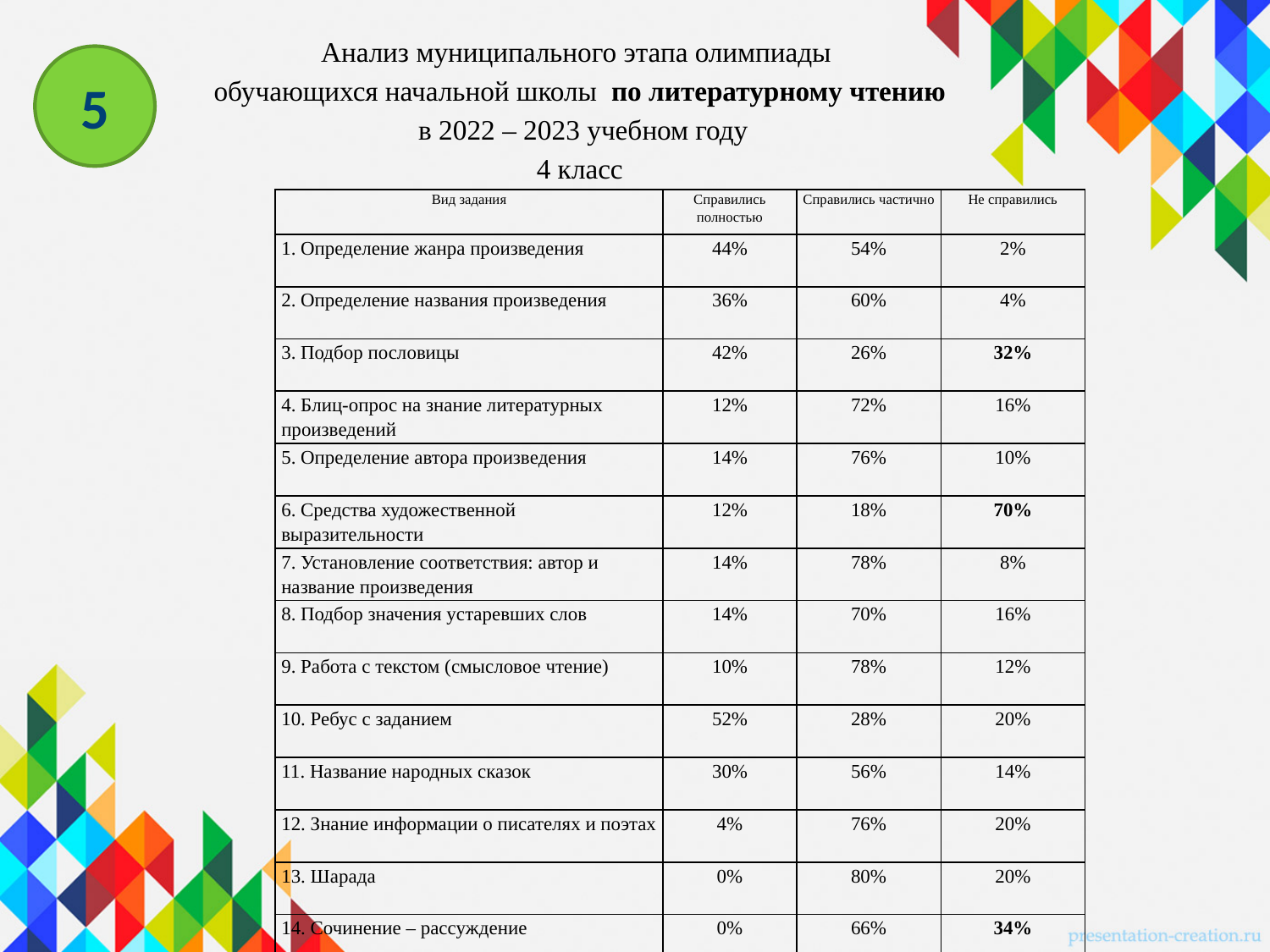

Анализ муниципального этапа олимпиады
обучающихся начальной школы  по литературному чтению
 в 2022 – 2023 учебном году
 4 класс
5
| Вид задания | Справились полностью | Справились частично | Не справились |
| --- | --- | --- | --- |
| 1. Определение жанра произведения | 44% | 54% | 2% |
| 2. Определение названия произведения | 36% | 60% | 4% |
| 3. Подбор пословицы | 42% | 26% | 32% |
| 4. Блиц-опрос на знание литературных произведений | 12% | 72% | 16% |
| 5. Определение автора произведения | 14% | 76% | 10% |
| 6. Средства художественной выразительности | 12% | 18% | 70% |
| 7. Установление соответствия: автор и название произведения | 14% | 78% | 8% |
| 8. Подбор значения устаревших слов | 14% | 70% | 16% |
| 9. Работа с текстом (смысловое чтение) | 10% | 78% | 12% |
| 10. Ребус с заданием | 52% | 28% | 20% |
| 11. Название народных сказок | 30% | 56% | 14% |
| 12. Знание информации о писателях и поэтах | 4% | 76% | 20% |
| 13. Шарада | 0% | 80% | 20% |
| 14. Сочинение – рассуждение | 0% | 66% | 34% |